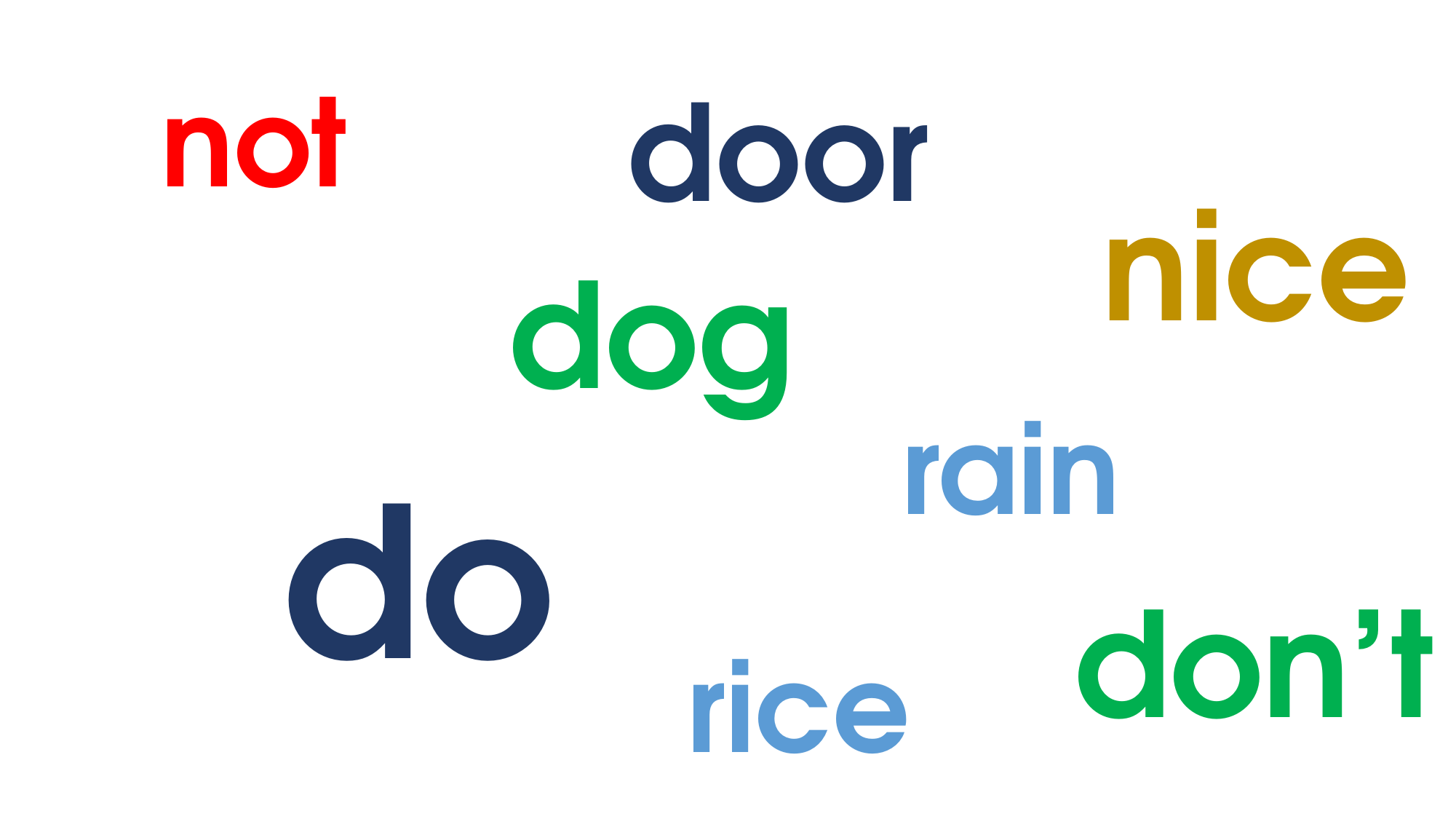

not
door
nice
dog
rain
do
don’t
rice